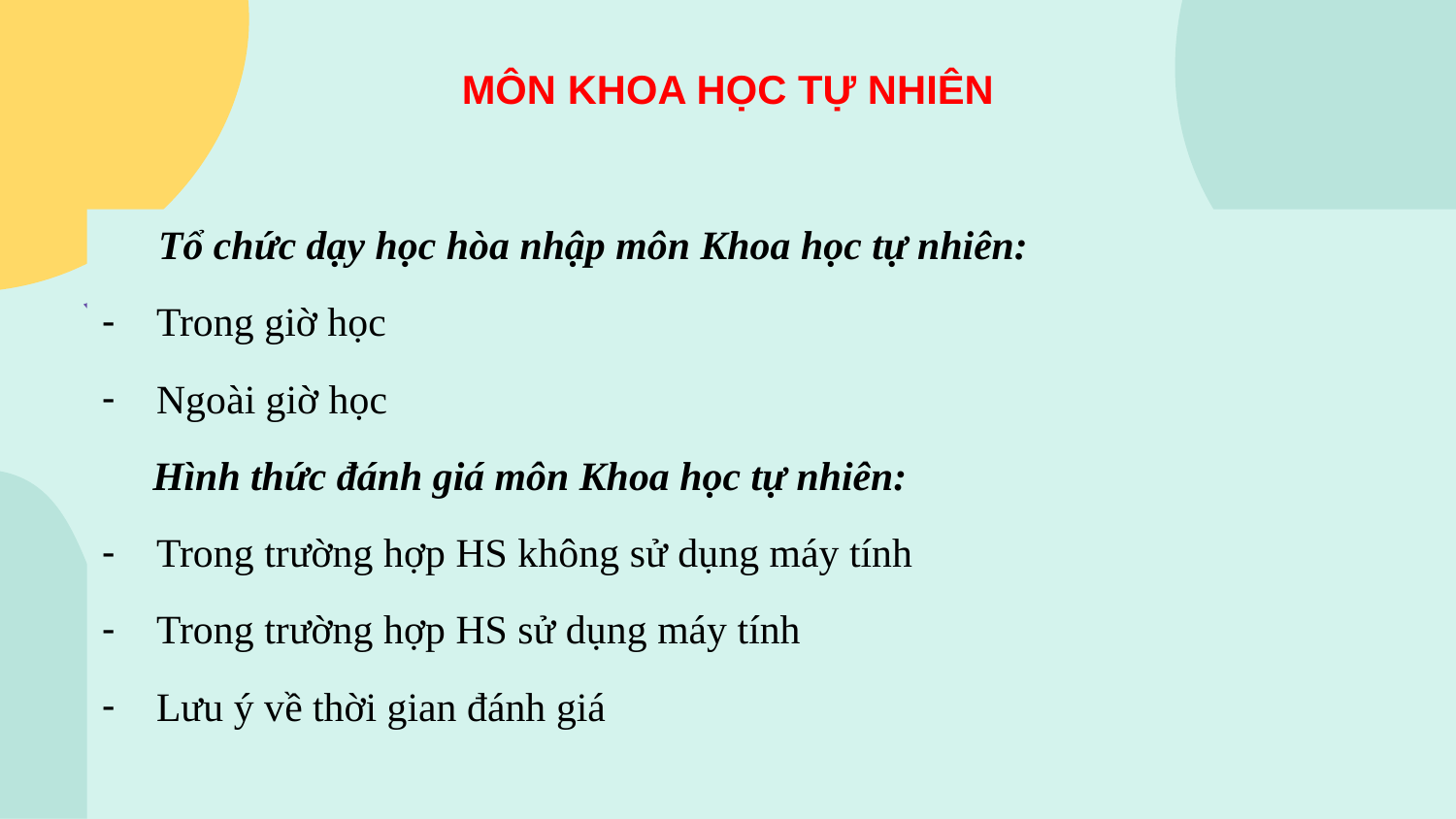

MÔN KHOA HỌC TỰ NHIÊN
Tổ chức dạy học hòa nhập môn Khoa học tự nhiên:
Trong giờ học
Ngoài giờ học
     Hình thức đánh giá môn Khoa học tự nhiên:
Trong trường hợp HS không sử dụng máy tính
Trong trường hợp HS sử dụng máy tính
Lưu ý về thời gian đánh giá